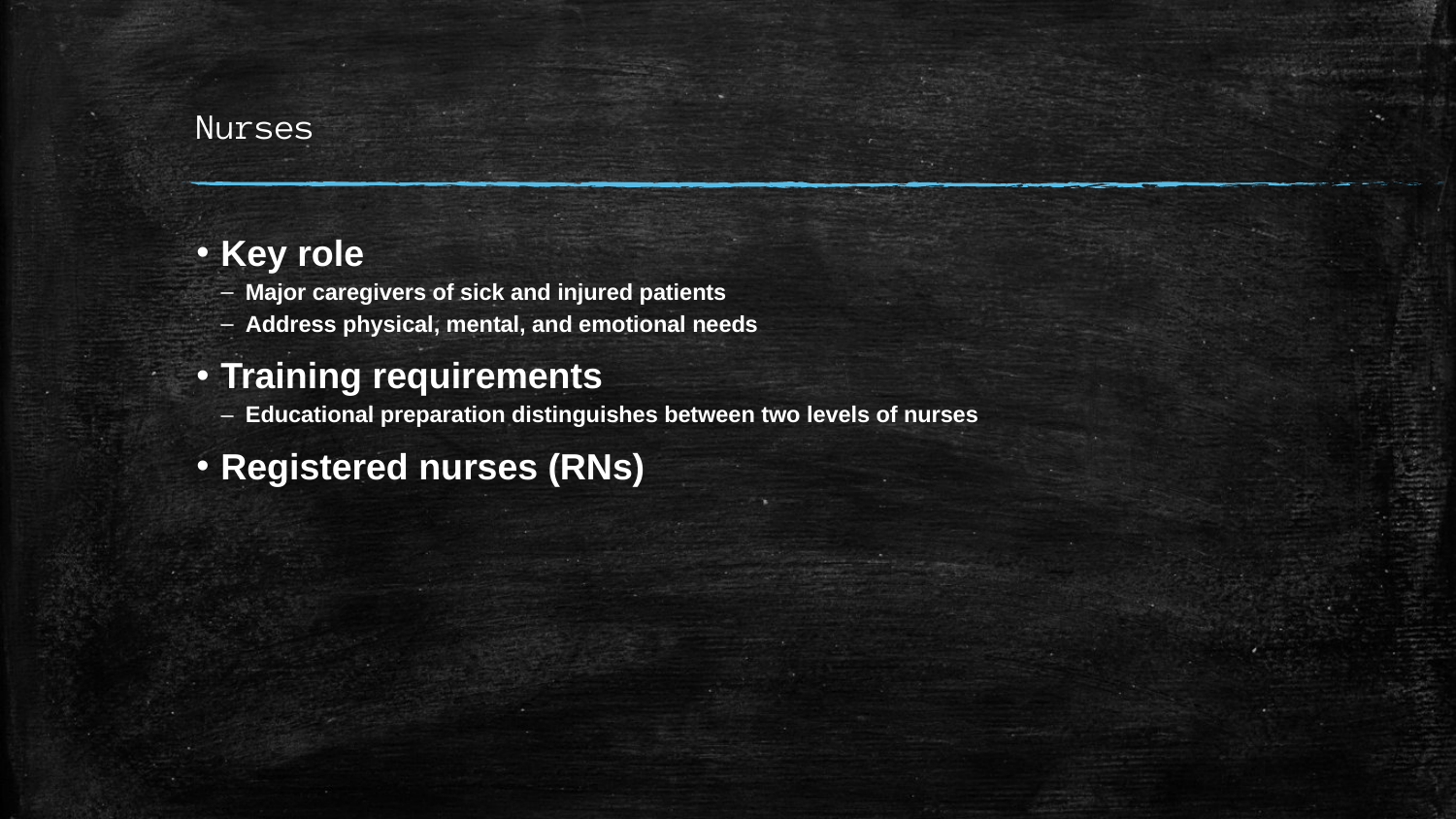

# Nurses
Key role
Major caregivers of sick and injured patients
Address physical, mental, and emotional needs
Training requirements
Educational preparation distinguishes between two levels of nurses
Registered nurses (RNs)